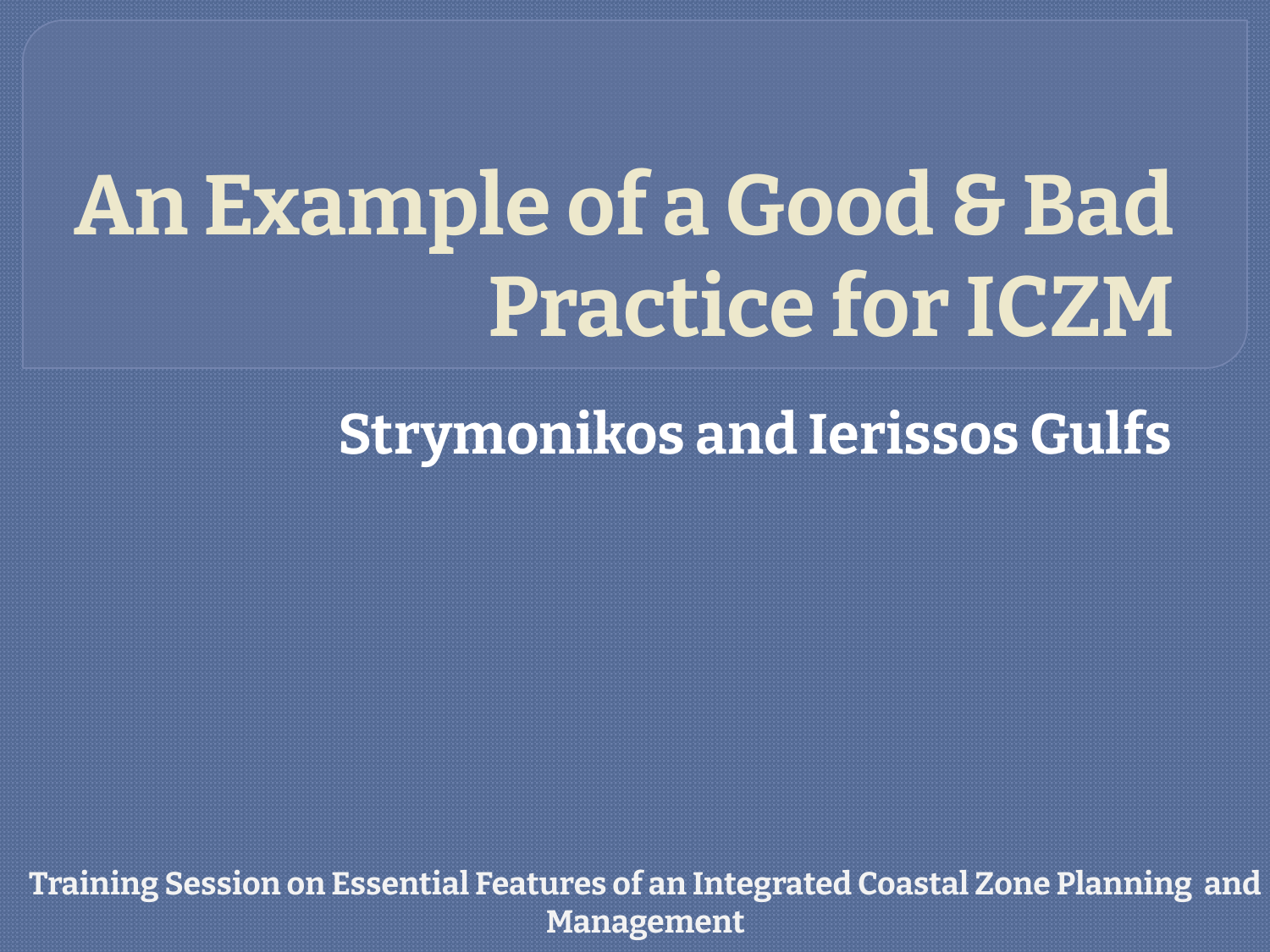

# An Example of a Good & Bad Practice for ICZM
Strymonikos and Ierissos Gulfs
Training Session on Essential Features of an Integrated Coastal Zone Planning  and Management